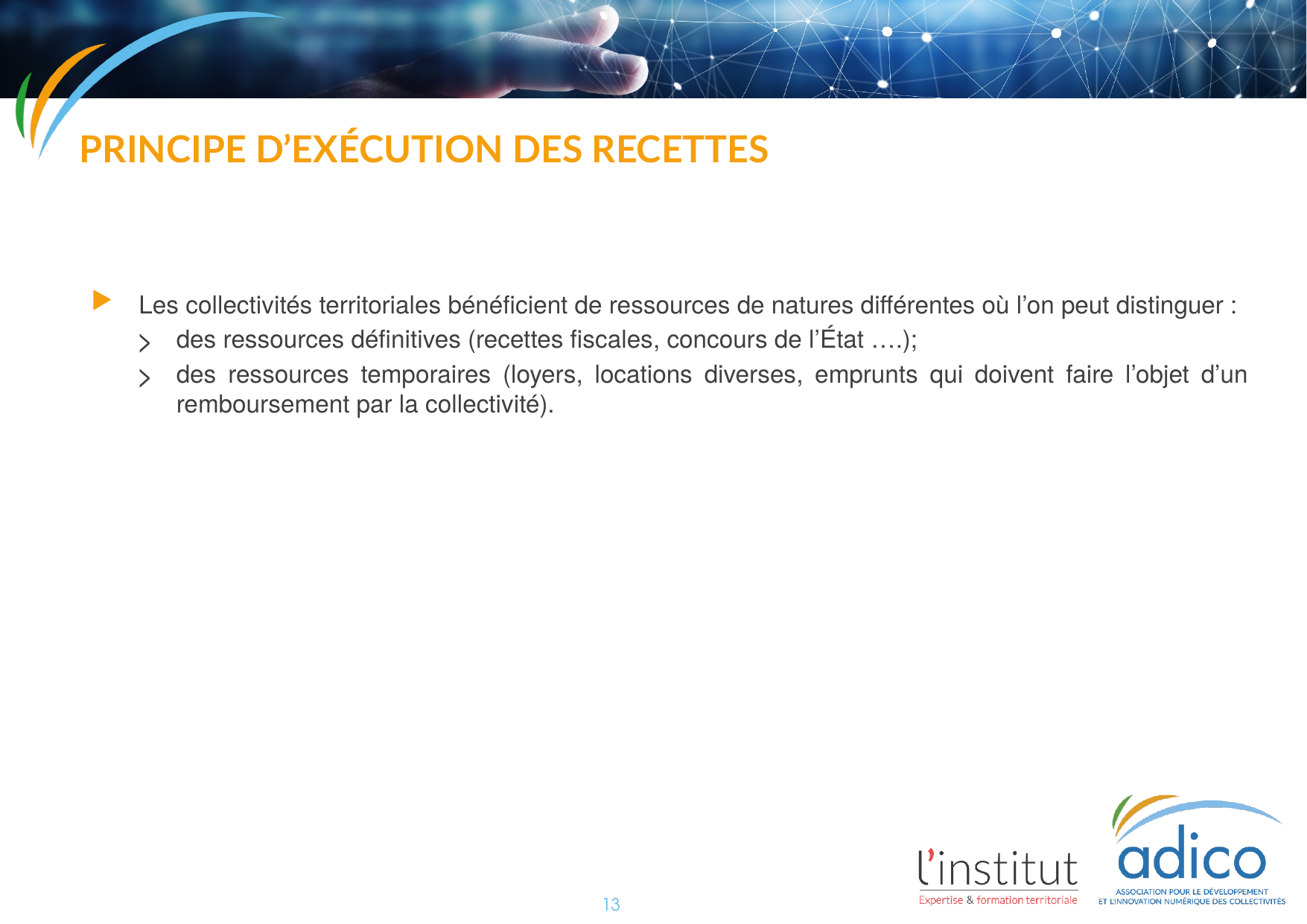

# PRINCIPE D’exécution des recettes
Les collectivités territoriales bénéficient de ressources de natures différentes où l’on peut distinguer :
des ressources définitives (recettes fiscales, concours de l’État ….);
des ressources temporaires (loyers, locations diverses, emprunts qui doivent faire l’objet d’un remboursement par la collectivité).